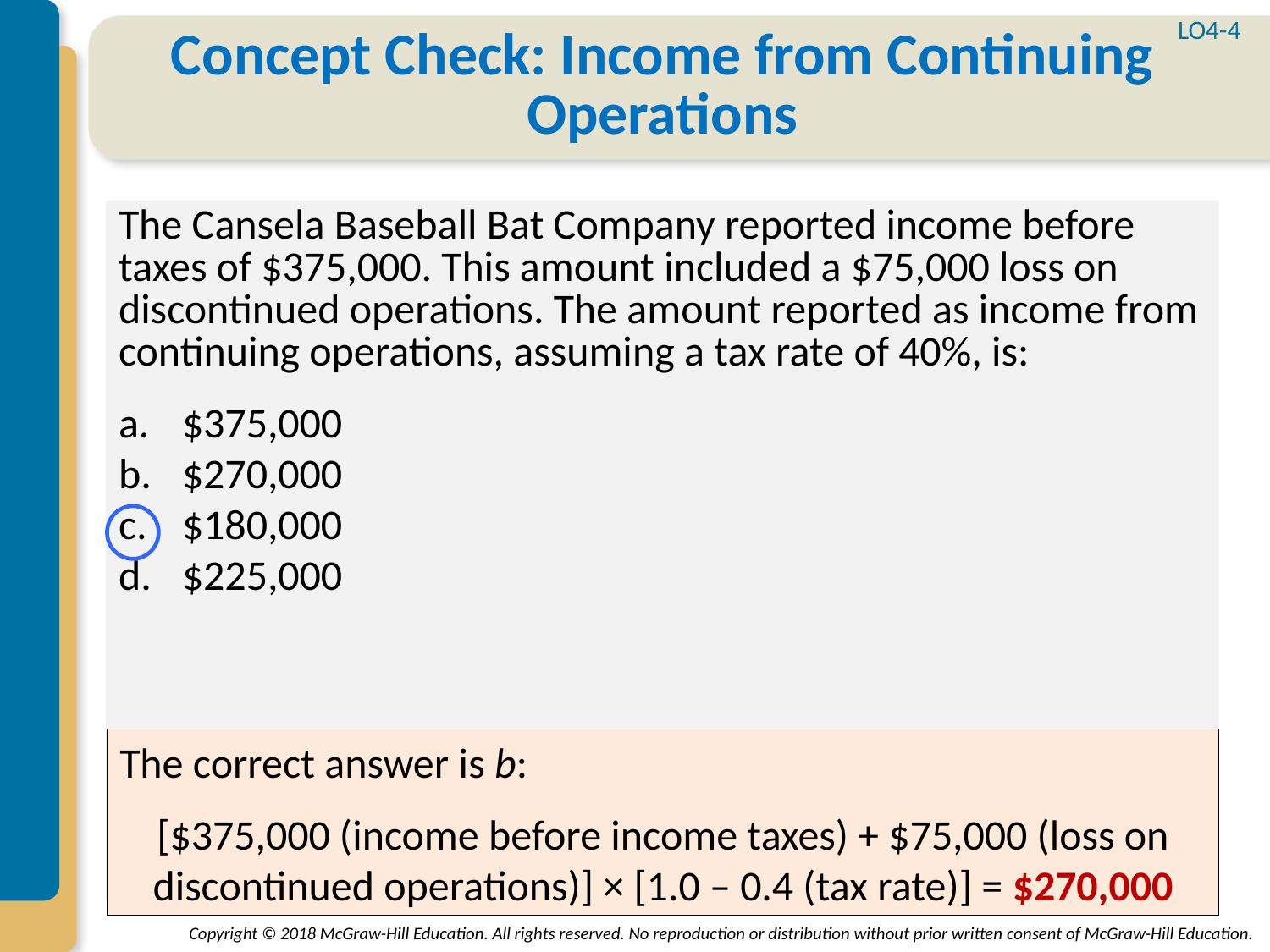

LO4-4
# Concept Check: Income from Continuing Operations
The Cansela Baseball Bat Company reported income before taxes of $375,000. This amount included a $75,000 loss on discontinued operations. The amount reported as income from continuing operations, assuming a tax rate of 40%, is:
$375,000
$270,000
$180,000
$225,000

The correct answer is b:
[$375,000 (income before income taxes) + $75,000 (loss on discontinued operations)] × [1.0 – 0.4 (tax rate)] = $270,000